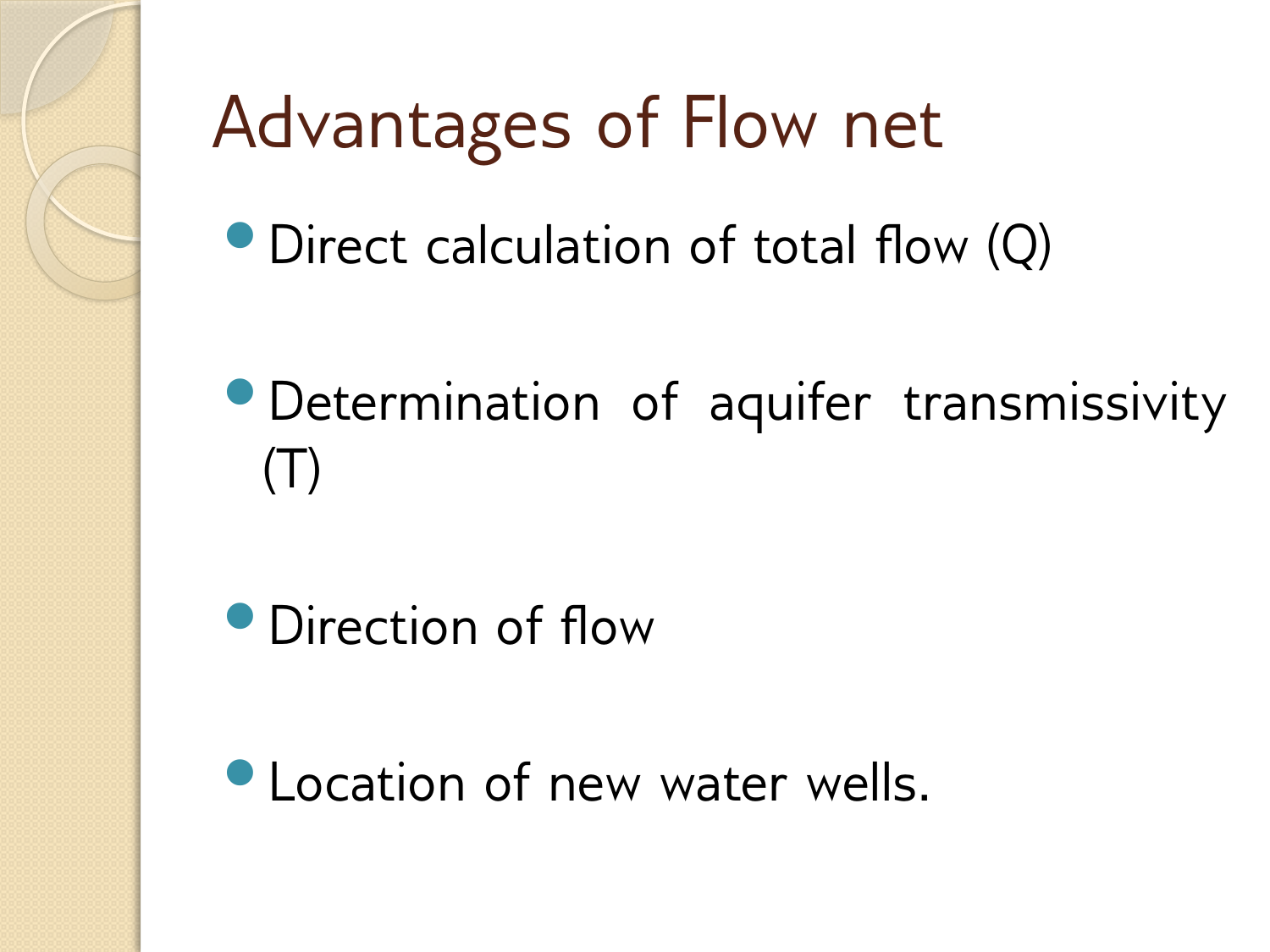

# Advantages of Flow net
Direct calculation of total flow (Q)

Determination of aquifer transmissivity (T)

Direction of flow

Location of new water wells.